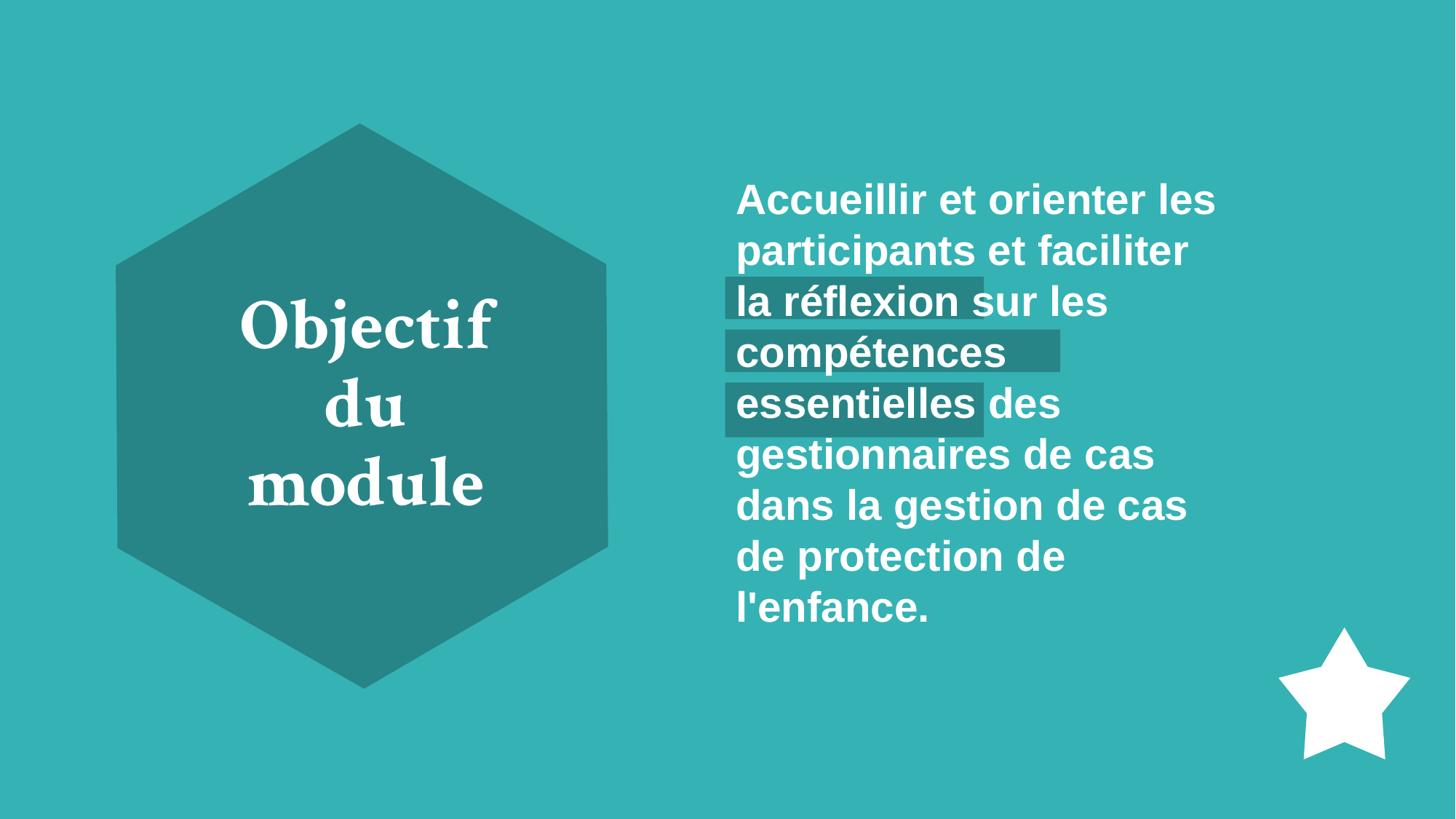

Accueillir et orienter les participants et faciliter la réflexion sur les compétences essentielles des gestionnaires de cas dans la gestion de cas de protection de l'enfance.

# Objectif du module